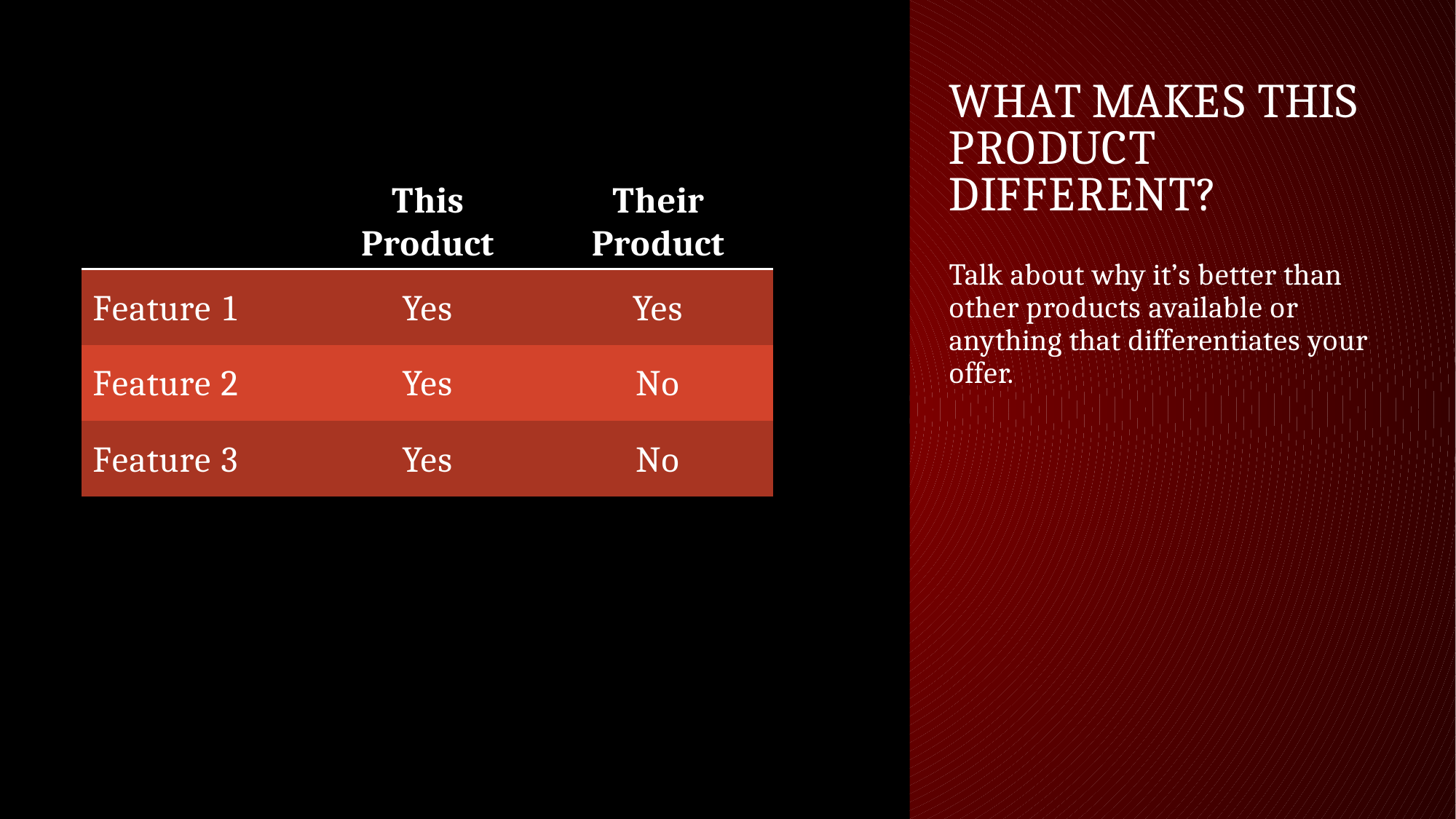

# What makes this product different?
|  | This Product | Their Product |
| --- | --- | --- |
| Feature 1 | Yes | Yes |
| Feature 2 | Yes | No |
| Feature 3 | Yes | No |
Talk about why it’s better than other products available or anything that differentiates your offer.